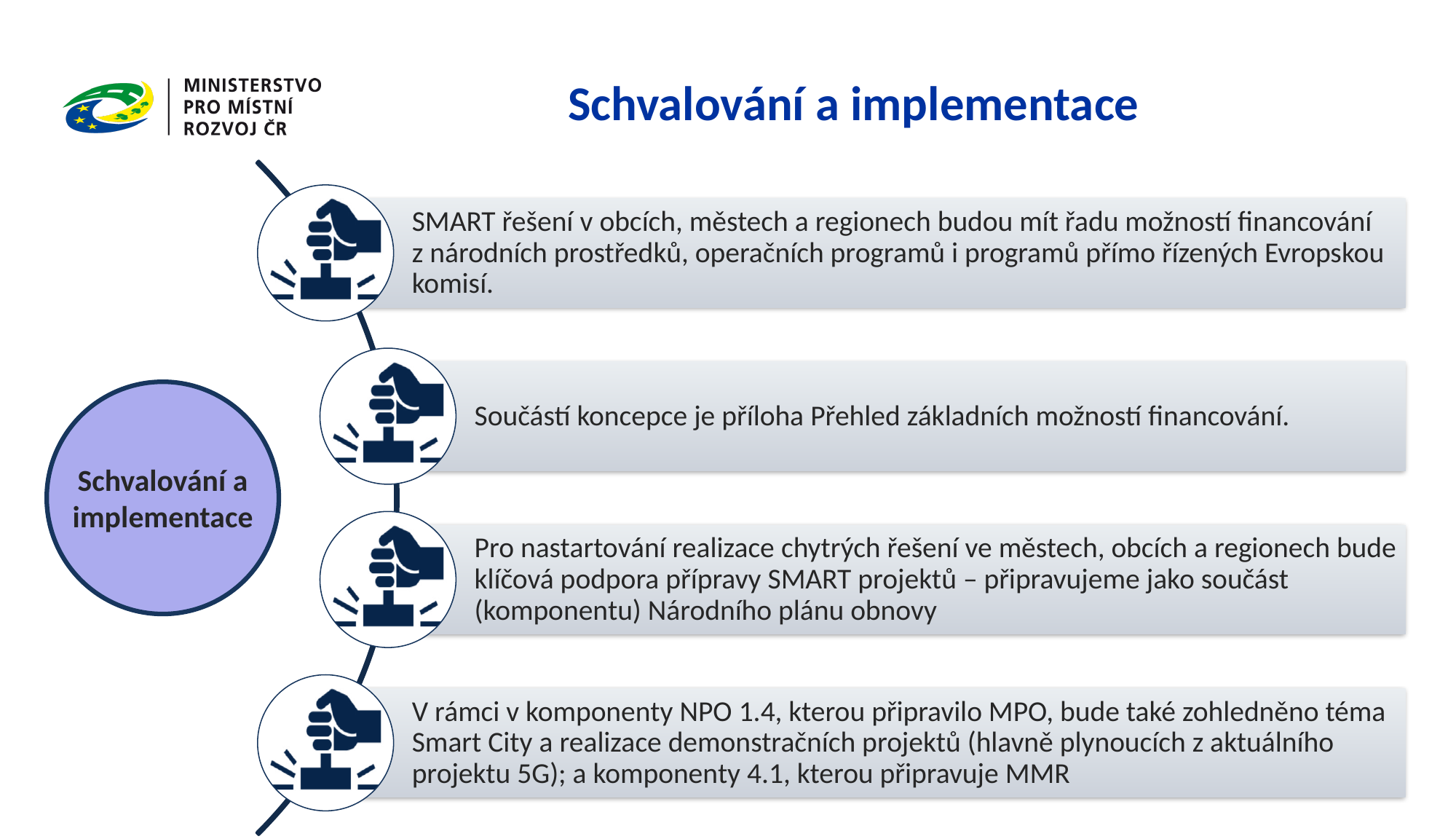

Schvalování a implementace
SMART řešení v obcích, městech a regionech budou mít řadu možností financování z národních prostředků, operačních programů i programů přímo řízených Evropskou komisí.
Součástí koncepce je příloha Přehled základních možností financování.
Pro nastartování realizace chytrých řešení ve městech, obcích a regionech bude klíčová podpora přípravy SMART projektů – připravujeme jako součást (komponentu) Národního plánu obnovy
V rámci v komponenty NPO 1.4, kterou připravilo MPO, bude také zohledněno téma Smart City a realizace demonstračních projektů (hlavně plynoucích z aktuálního projektu 5G); a komponenty 4.1, kterou připravuje MMR

Schvalování a implementace